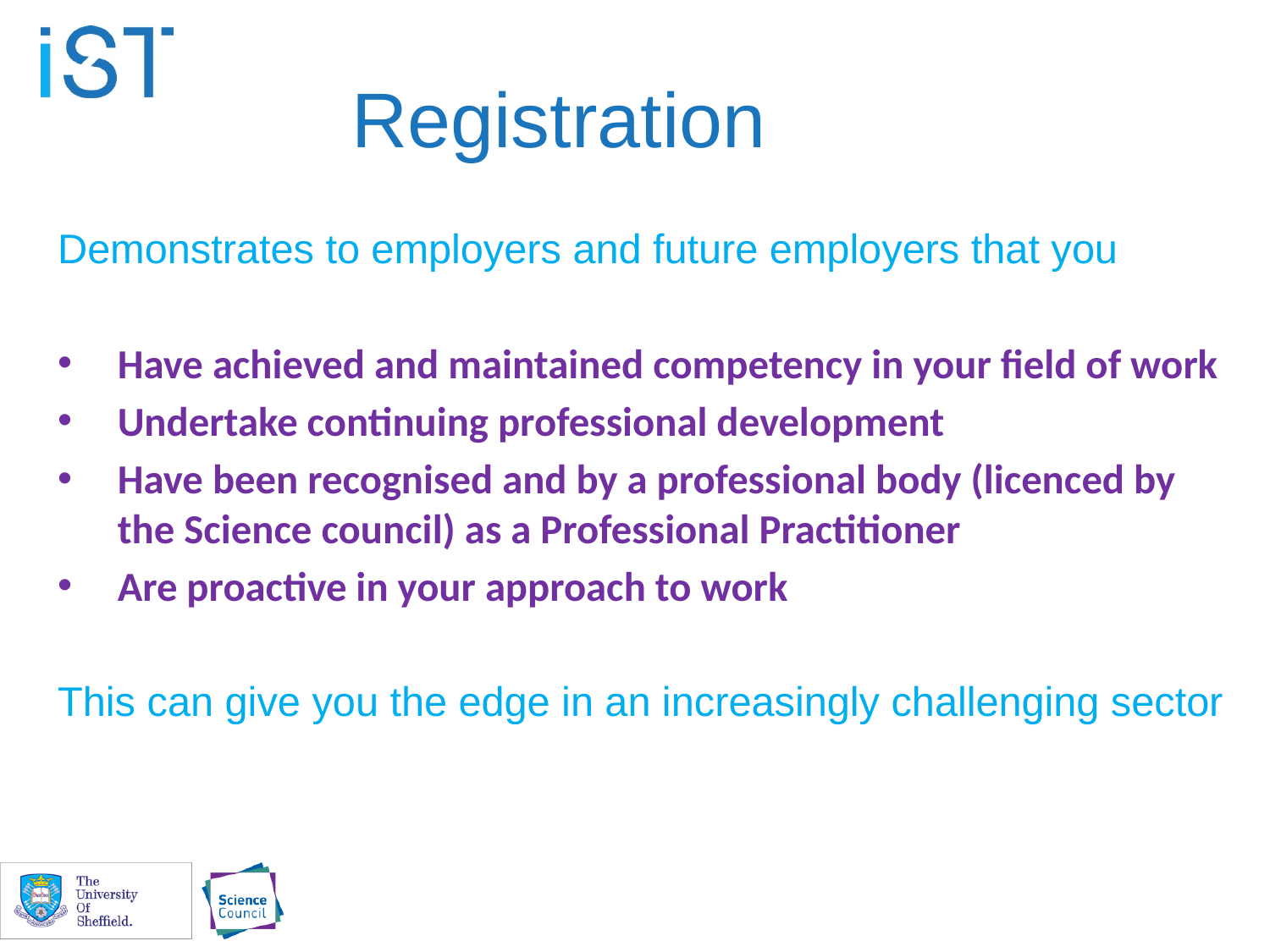

# Registration
Demonstrates to employers and future employers that you

Have achieved and maintained competency in your field of work
Undertake continuing professional development
Have been recognised and by a professional body (licenced by the Science council) as a Professional Practitioner
Are proactive in your approach to work

This can give you the edge in an increasingly challenging sector